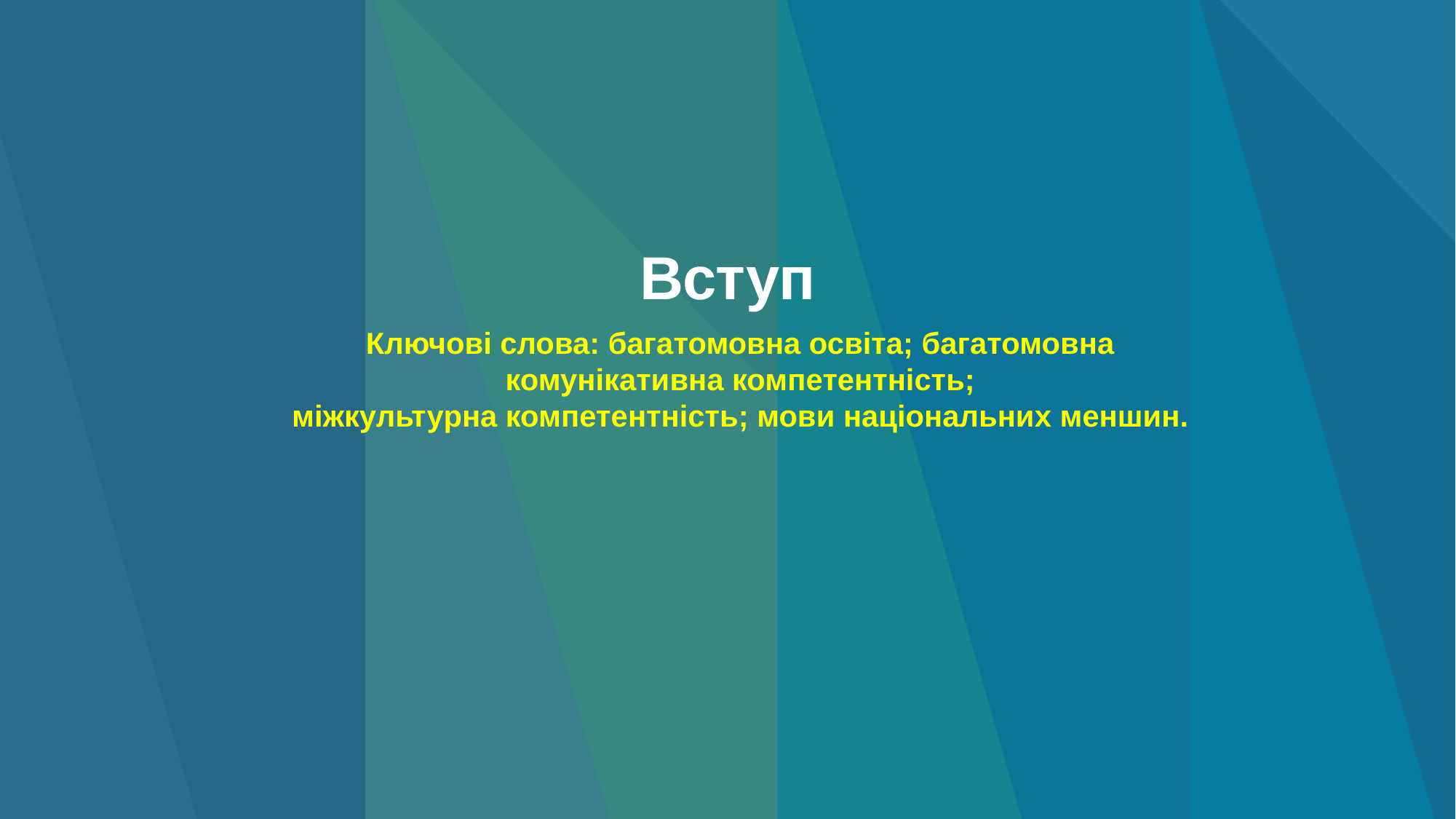

# Вступ
Ключові слова: багатомовна освіта; багатомовна комунікативна компетентність;
міжкультурна компетентність; мови національних меншин.